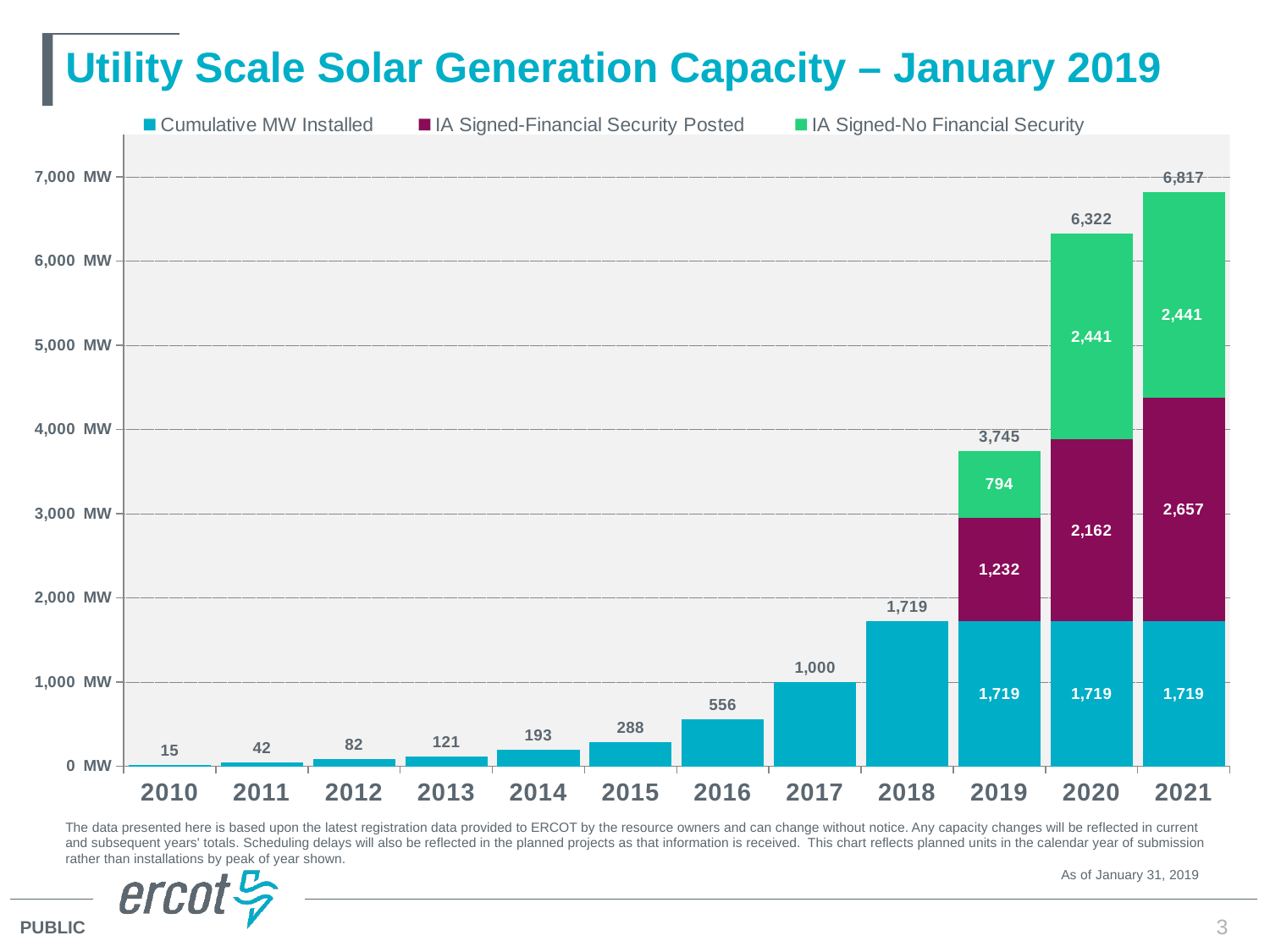

# Utility Scale Solar Generation Capacity – January 2019

### Chart

| Category |  |  |  |  |
|---|---|---|---|---|
| 2010 | 15.0 | None | None | 15.0 |
| 2011 | 42.0 | None | None | 42.0 |
| 2012 | 82.0 | None | None | 82.0 |
| 2013 | 121.0 | None | None | 121.0 |
| 2014 | 193.0 | None | None | 193.0 |
| 2015 | 287.7 | None | None | 287.7 |
| 2016 | 556.0 | None | None | 556.0 |
| 2017 | 1000.0 | None | None | 1000.0 |
| 2018 | 1719.0 | None | None | 1719.0 |
| 2019 | 1719.0 | 1232.0 | 794.0 | 3745.0 |
| 2020 | 1719.0 | 2162.0 | 2441.0 | 6322.0 |
| 2021 | 1719.0 | 2657.0 | 2441.0 | 6817.0 |
The data presented here is based upon the latest registration data provided to ERCOT by the resource owners and can change without notice. Any capacity changes will be reflected in current and subsequent years' totals. Scheduling delays will also be reflected in the planned projects as that information is received.  This chart reflects planned units in the calendar year of submission rather than installations by peak of year shown.
							                            As of January 31, 2019
3